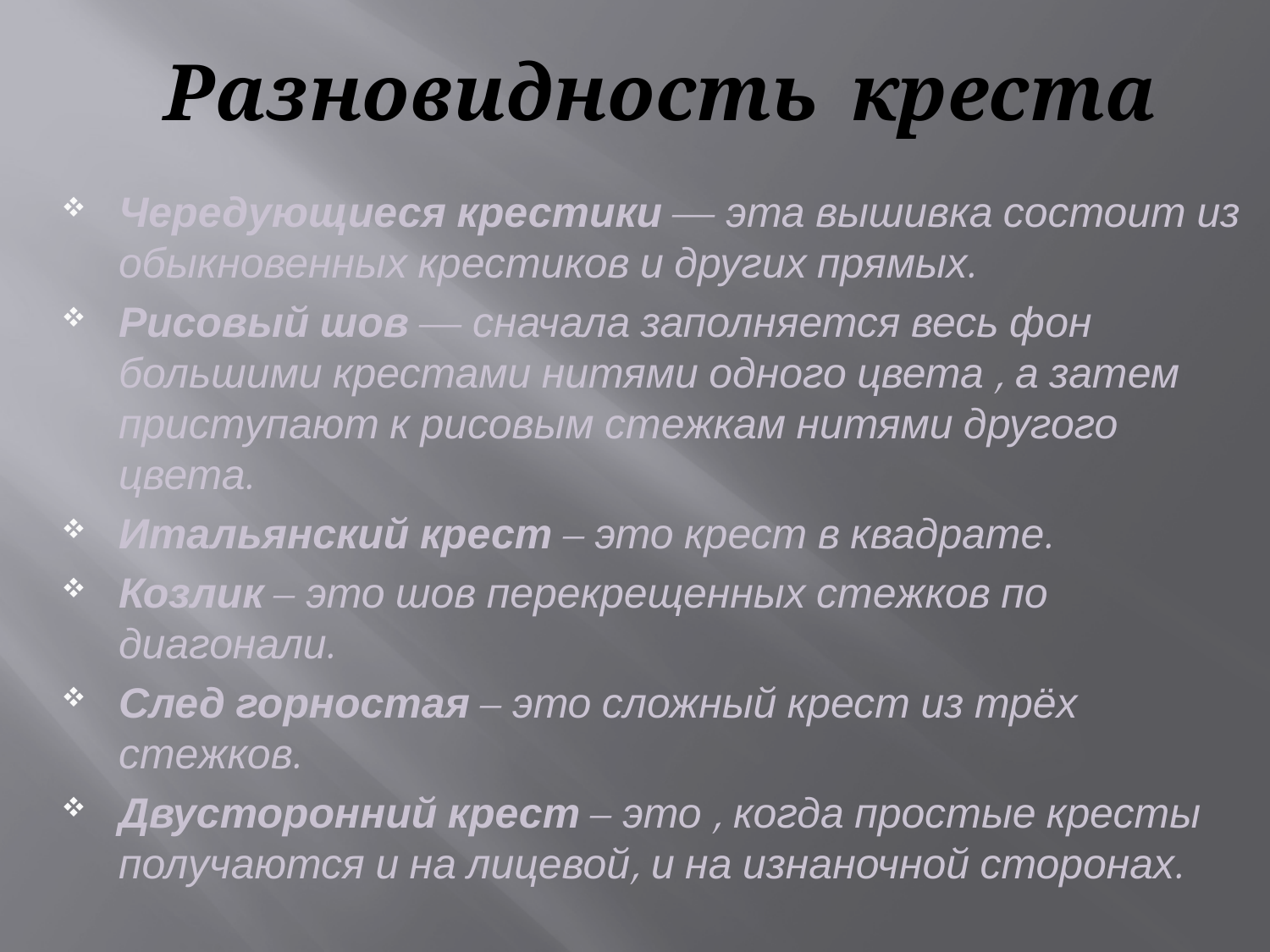

# Разновидность  креста
Чередующиеся крестики — эта вышивка состоит из обыкновенных крестиков и других прямых.
Рисовый шов — сначала заполняется весь фон большими крестами нитями одного цвета , а затем приступают к рисовым стежкам нитями другого цвета.
Итальянский крест – это крест в квадрате.
Козлик – это шов перекрещенных стежков по диагонали.
След горностая – это сложный крест из трёх стежков.
Двусторонний крест – это , когда простые кресты получаются и на лицевой, и на изнаночной сторонах.